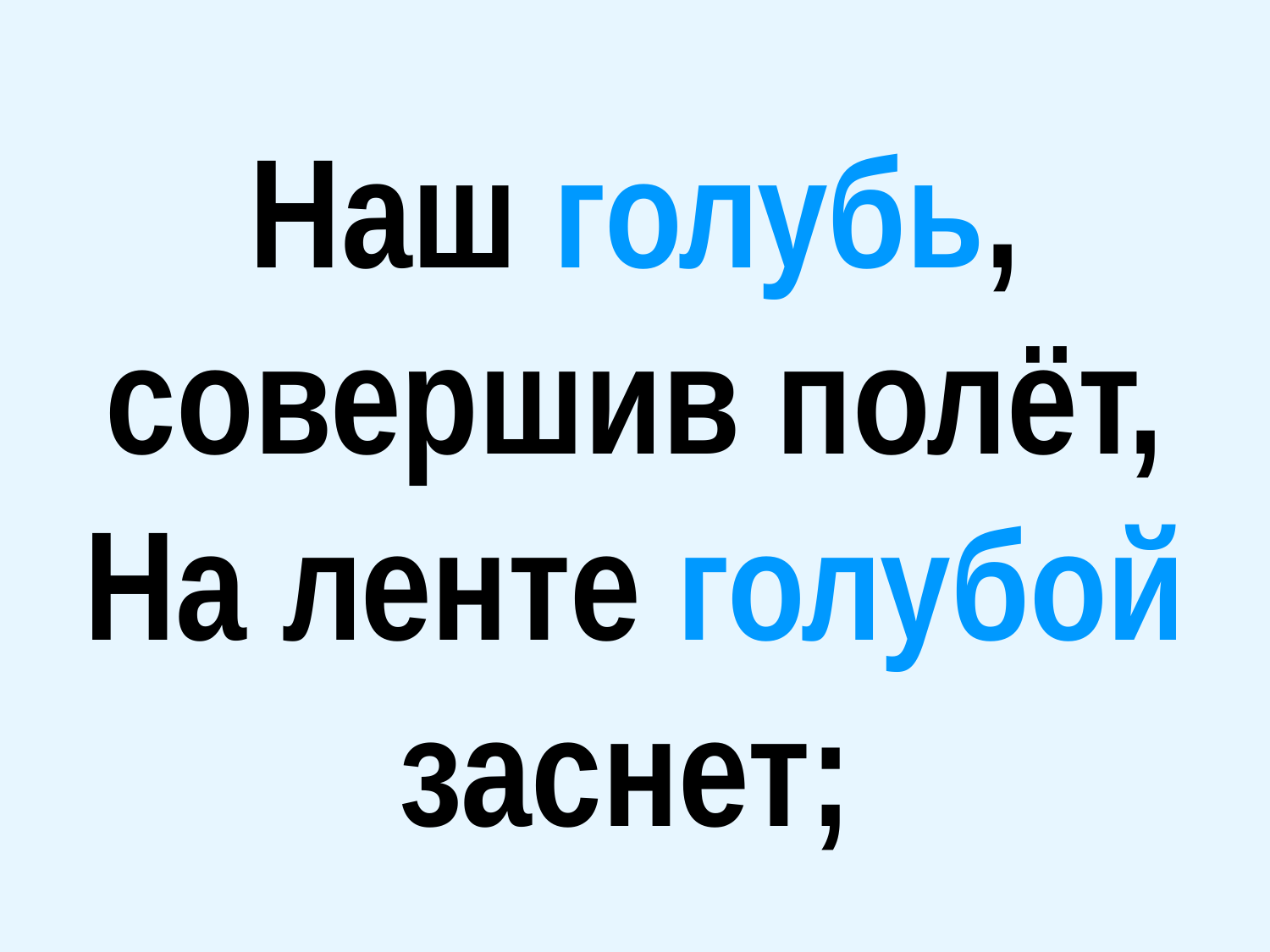

Наш голубь, совершив полёт, На ленте голубой заснет;